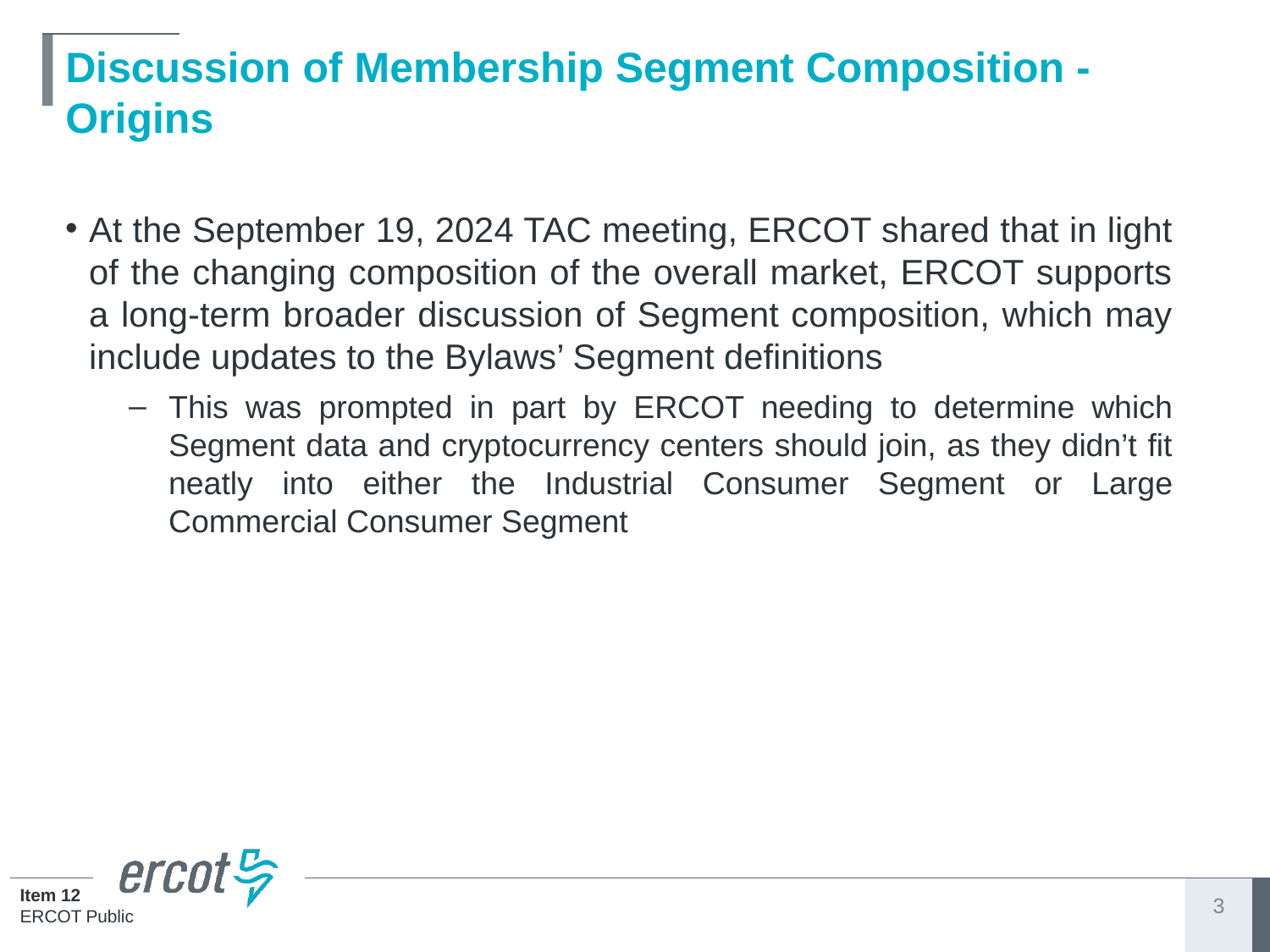

# Discussion of Membership Segment Composition - Origins
At the September 19, 2024 TAC meeting, ERCOT shared that in light of the changing composition of the overall market, ERCOT supports a long-term broader discussion of Segment composition, which may include updates to the Bylaws’ Segment definitions
This was prompted in part by ERCOT needing to determine which Segment data and cryptocurrency centers should join, as they didn’t fit neatly into either the Industrial Consumer Segment or Large Commercial Consumer Segment

3